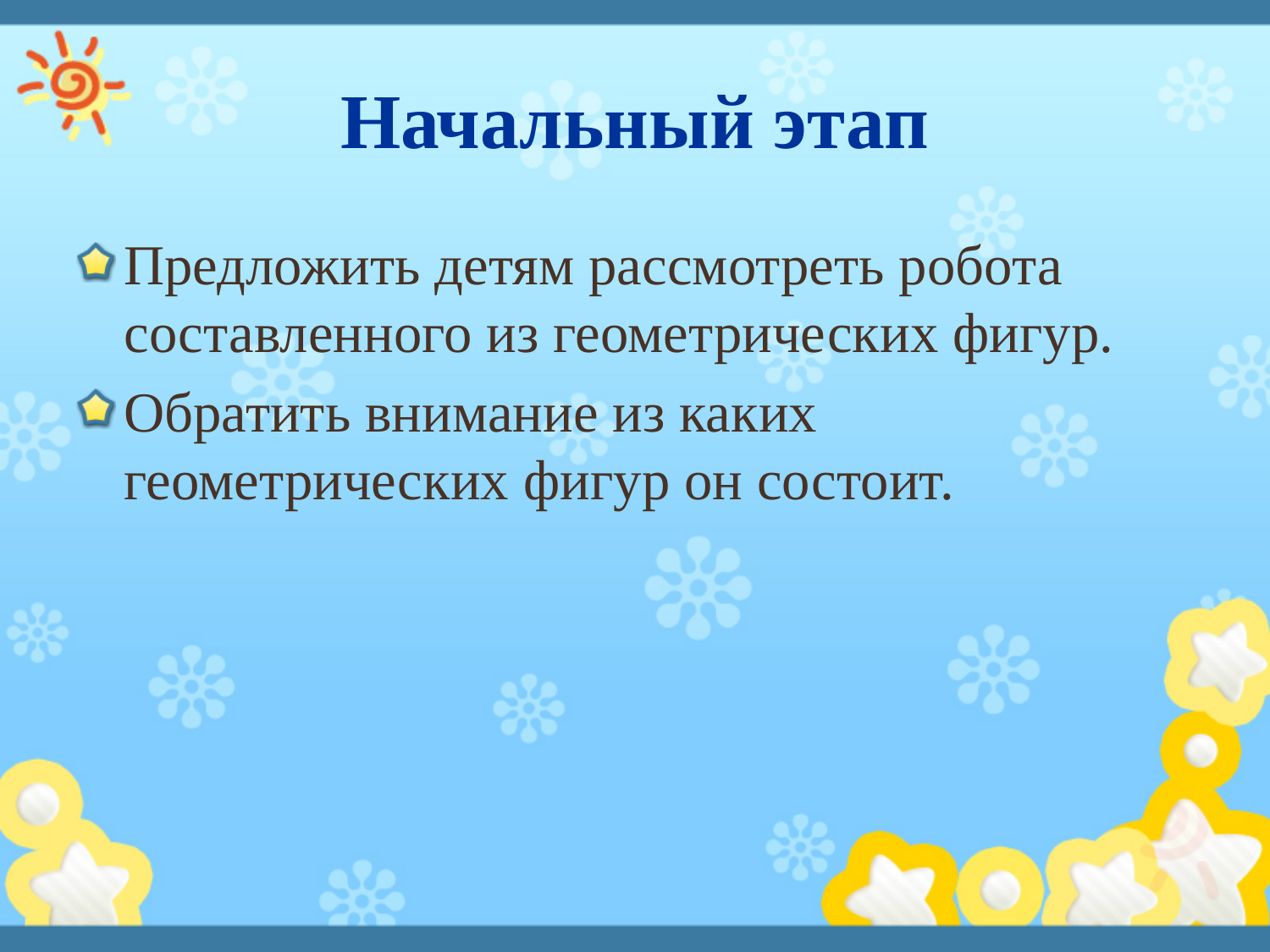

# Начальный этап
Предложить детям рассмотреть робота составленного из геометрических фигур.
Обратить внимание из каких геометрических фигур он состоит.